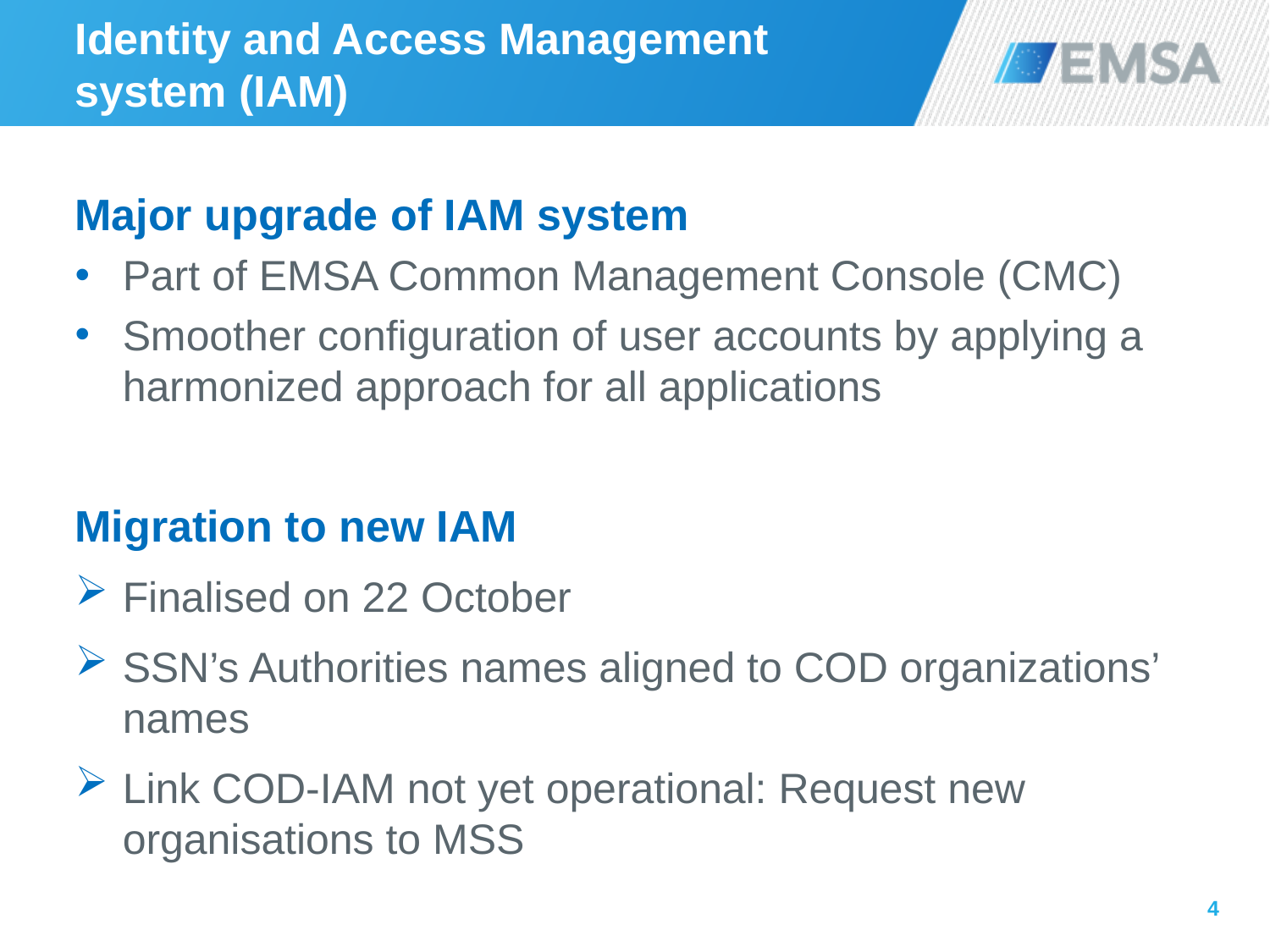

# Identity and Access Management system (IAM)
Major upgrade of IAM system
Part of EMSA Common Management Console (CMC)
Smoother configuration of user accounts by applying a harmonized approach for all applications

Migration to new IAM
Finalised on 22 October
SSN’s Authorities names aligned to COD organizations’ names
Link COD-IAM not yet operational: Request new organisations to MSS
4